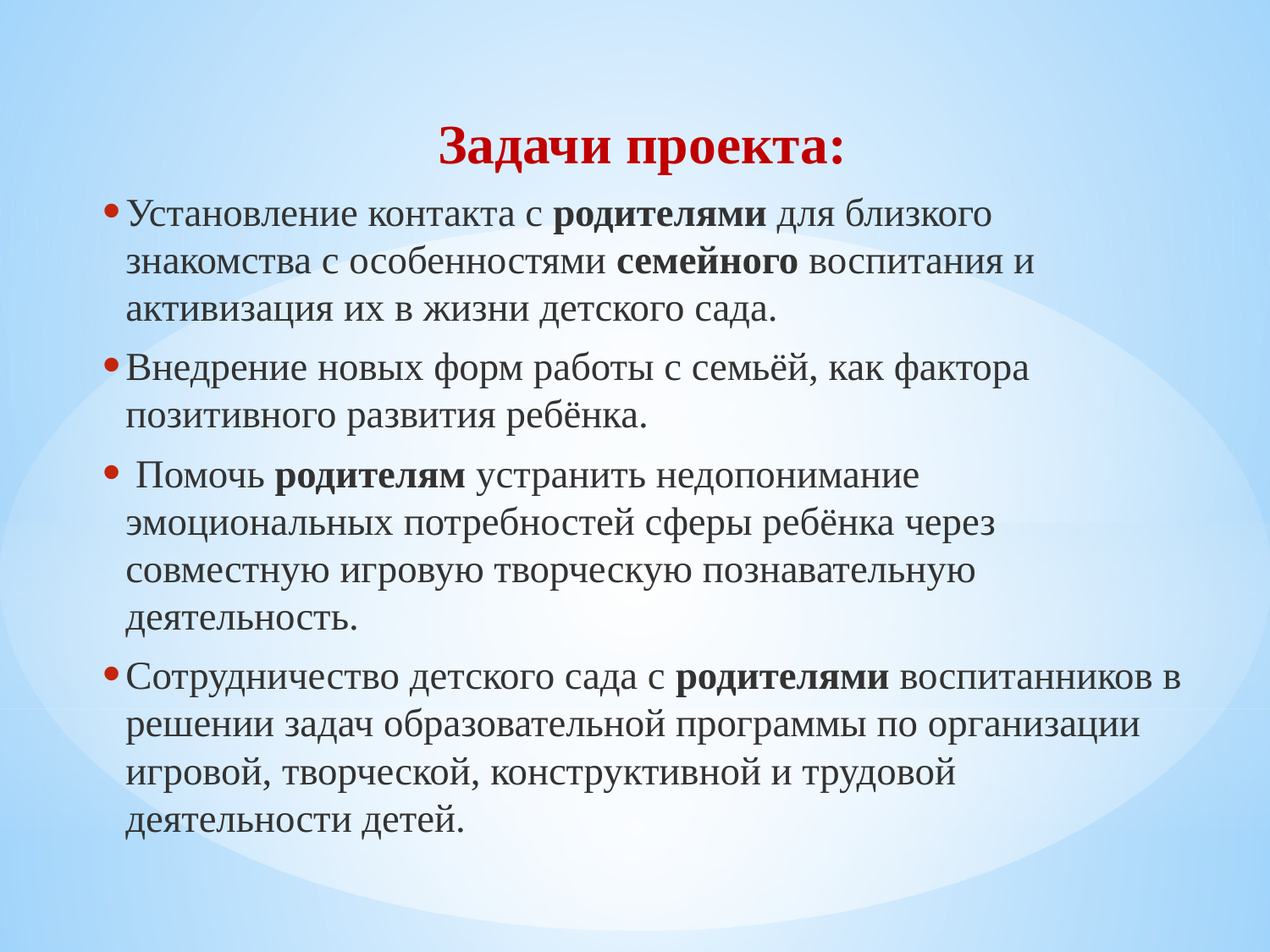

Задачи проекта:
Установление контакта с родителями для близкого знакомства с особенностями семейного воспитания и активизация их в жизни детского сада.
Внедрение новых форм работы с семьёй, как фактора позитивного развития ребёнка.
 Помочь родителям устранить недопонимание эмоциональных потребностей сферы ребёнка через совместную игровую творческую познавательную деятельность.
Сотрудничество детского сада с родителями воспитанников в решении задач образовательной программы по организации игровой, творческой, конструктивной и трудовой деятельности детей.

#